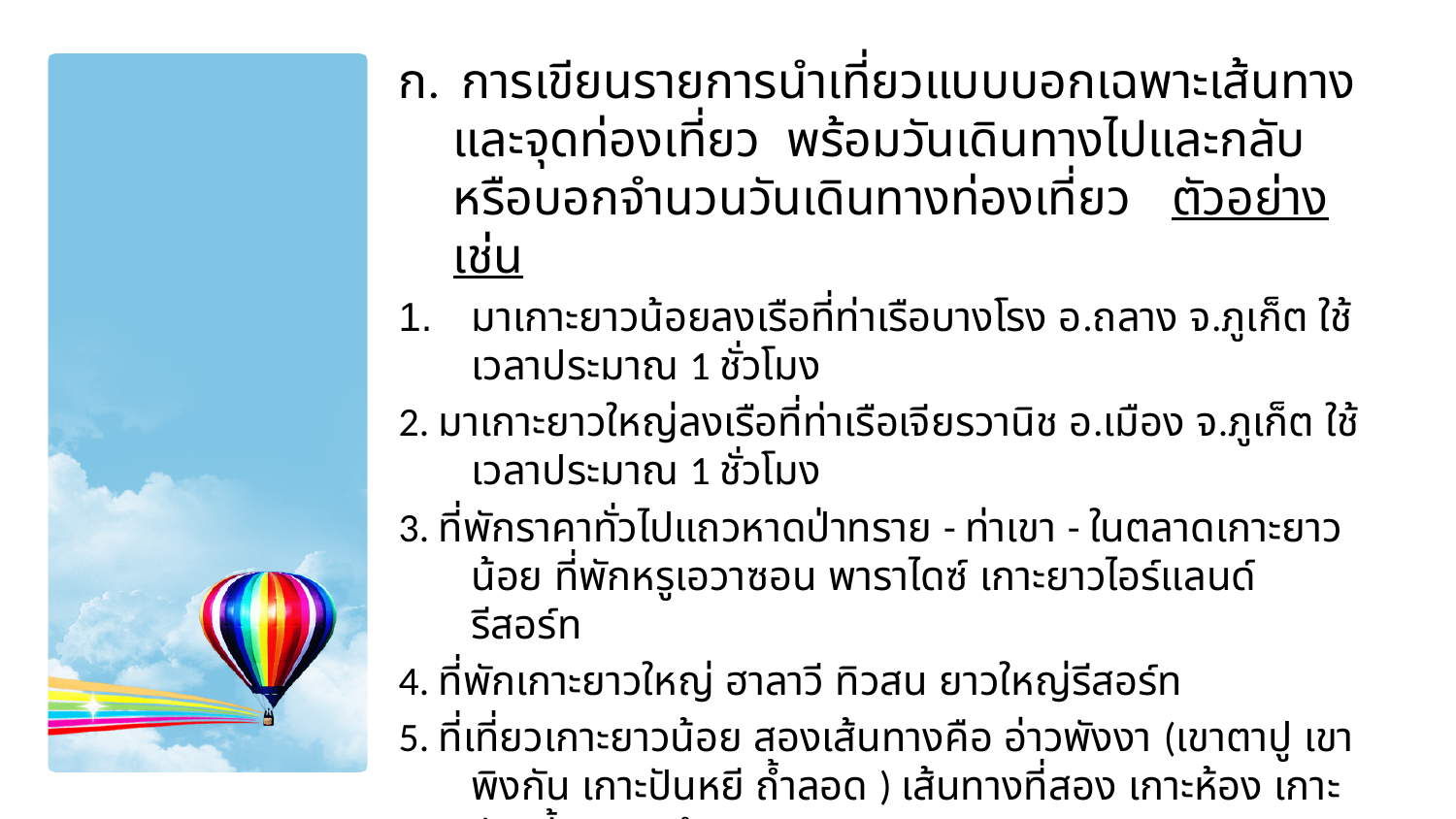

ก.  การเขียนรายการนำเที่ยวแบบบอกเฉพาะเส้นทางและจุดท่องเที่ยว  พร้อมวันเดินทางไปและกลับหรือบอกจำนวนวันเดินทางท่องเที่ยว   ตัวอย่างเช่น
มาเกาะยาวน้อยลงเรือที่ท่าเรือบางโรง อ.ถลาง จ.ภูเก็ต ใช้เวลาประมาณ 1 ชั่วโมง
2. มาเกาะยาวใหญ่ลงเรือที่ท่าเรือเจียรวานิช อ.เมือง จ.ภูเก็ต ใช้เวลาประมาณ 1 ชั่วโมง
3. ที่พักราคาทั่วไปแถวหาดป่าทราย - ท่าเขา - ในตลาดเกาะยาวน้อย ที่พักหรูเอวาซอน พาราไดซ์ เกาะยาวไอร์แลนด์รีสอร์ท
4. ที่พักเกาะยาวใหญ่ ฮาลาวี ทิวสน ยาวใหญ่รีสอร์ท
5. ที่เที่ยวเกาะยาวน้อย สองเส้นทางคือ อ่าวพังงา (เขาตาปู เขาพิงกัน เกาะปันหยี ถ้ำลอด ) เส้นทางที่สอง เกาะห้อง เกาะผักเบี้ย ตกหมึก
6. ที่เที่ยวเกาะยาวใหญ่ เกาะไข่นอก เกาะไข่ใน
7.  เช่ามอไซต์วันละประมาณ 250 บาท
#